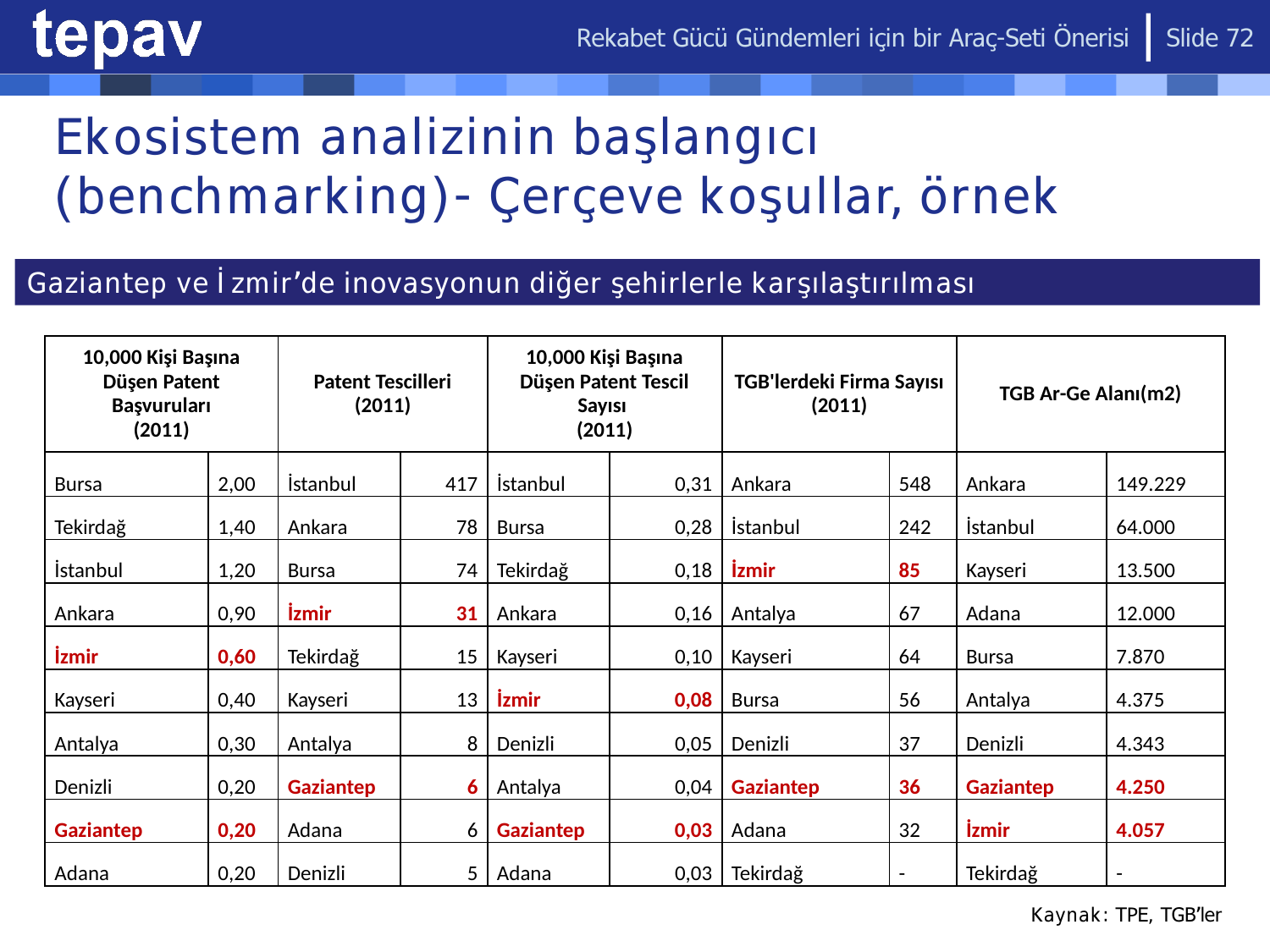

Rekabet Gücü Gündemleri için bir Araç-Seti Önerisi
Slide 72
# Ekosistem analizinin başlangıcı (benchmarking)- Çerçeve koşullar, örnek
Gaziantep ve İzmir’de inovasyonun diğer şehirlerle karşılaştırılması
| 10,000 Kişi Başına Düşen Patent Başvuruları (2011) |  | Patent Tescilleri (2011) |  | 10,000 Kişi Başına Düşen Patent Tescil Sayısı (2011) |  | TGB'lerdeki Firma Sayısı (2011) |  | TGB Ar-Ge Alanı(m2) |  |
| --- | --- | --- | --- | --- | --- | --- | --- | --- | --- |
| Bursa | 2,00 | İstanbul | 417 | İstanbul | 0,31 | Ankara | 548 | Ankara | 149.229 |
| Tekirdağ | 1,40 | Ankara | 78 | Bursa | 0,28 | İstanbul | 242 | İstanbul | 64.000 |
| İstanbul | 1,20 | Bursa | 74 | Tekirdağ | 0,18 | İzmir | 85 | Kayseri | 13.500 |
| Ankara | 0,90 | İzmir | 31 | Ankara | 0,16 | Antalya | 67 | Adana | 12.000 |
| İzmir | 0,60 | Tekirdağ | 15 | Kayseri | 0,10 | Kayseri | 64 | Bursa | 7.870 |
| Kayseri | 0,40 | Kayseri | 13 | İzmir | 0,08 | Bursa | 56 | Antalya | 4.375 |
| Antalya | 0,30 | Antalya | 8 | Denizli | 0,05 | Denizli | 37 | Denizli | 4.343 |
| Denizli | 0,20 | Gaziantep | 6 | Antalya | 0,04 | Gaziantep | 36 | Gaziantep | 4.250 |
| Gaziantep | 0,20 | Adana | 6 | Gaziantep | 0,03 | Adana | 32 | İzmir | 4.057 |
| Adana | 0,20 | Denizli | 5 | Adana | 0,03 | Tekirdağ | - | Tekirdağ | - |
Kaynak: TPE, TGB’ler